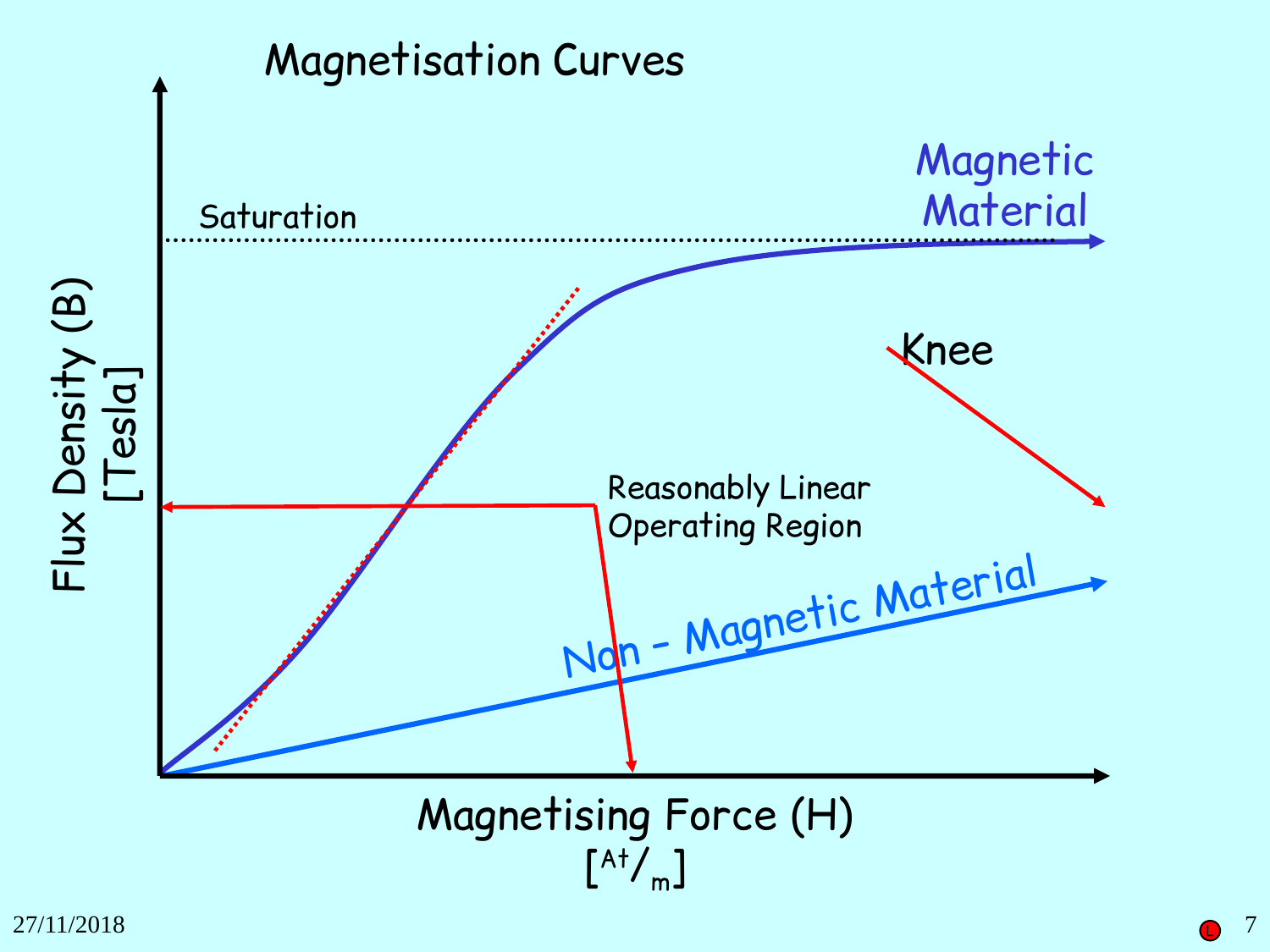

Magnetisation Curves

Magnetic Material
Saturation

Knee
Flux Density (B)
[Tesla]
Reasonably Linear
Operating Region

Non – Magnetic Material
Magnetising Force (H)
[At/m]
27/11/2018
7
L